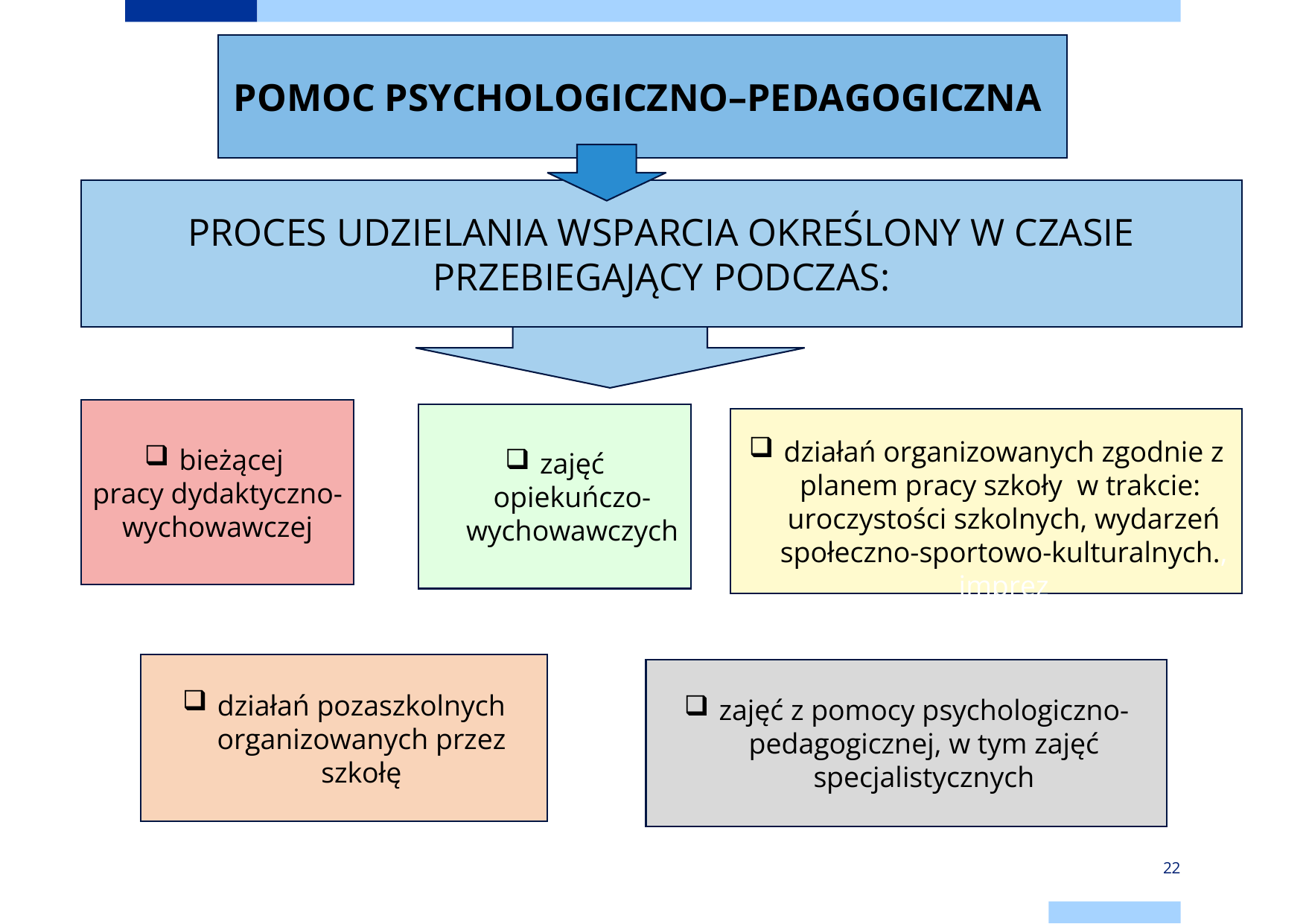

POMOC PSYCHOLOGICZNO–PEDAGOGICZNA

PROCES UDZIELANIA WSPARCIA OKREŚLONY W CZASIE
PRZEBIEGAJĄCY PODCZAS:

bieżącej
pracy dydaktyczno-wychowawczej
zajęć opiekuńczo-wychowawczych

działań organizowanych zgodnie z planem pracy szkoły  w trakcie:  uroczystości szkolnych, wydarzeń społeczno-sportowo-kulturalnych., imprez
działań pozaszkolnych organizowanych przez szkołę
zajęć z pomocy psychologiczno-pedagogicznej, w tym zajęć specjalistycznych
22